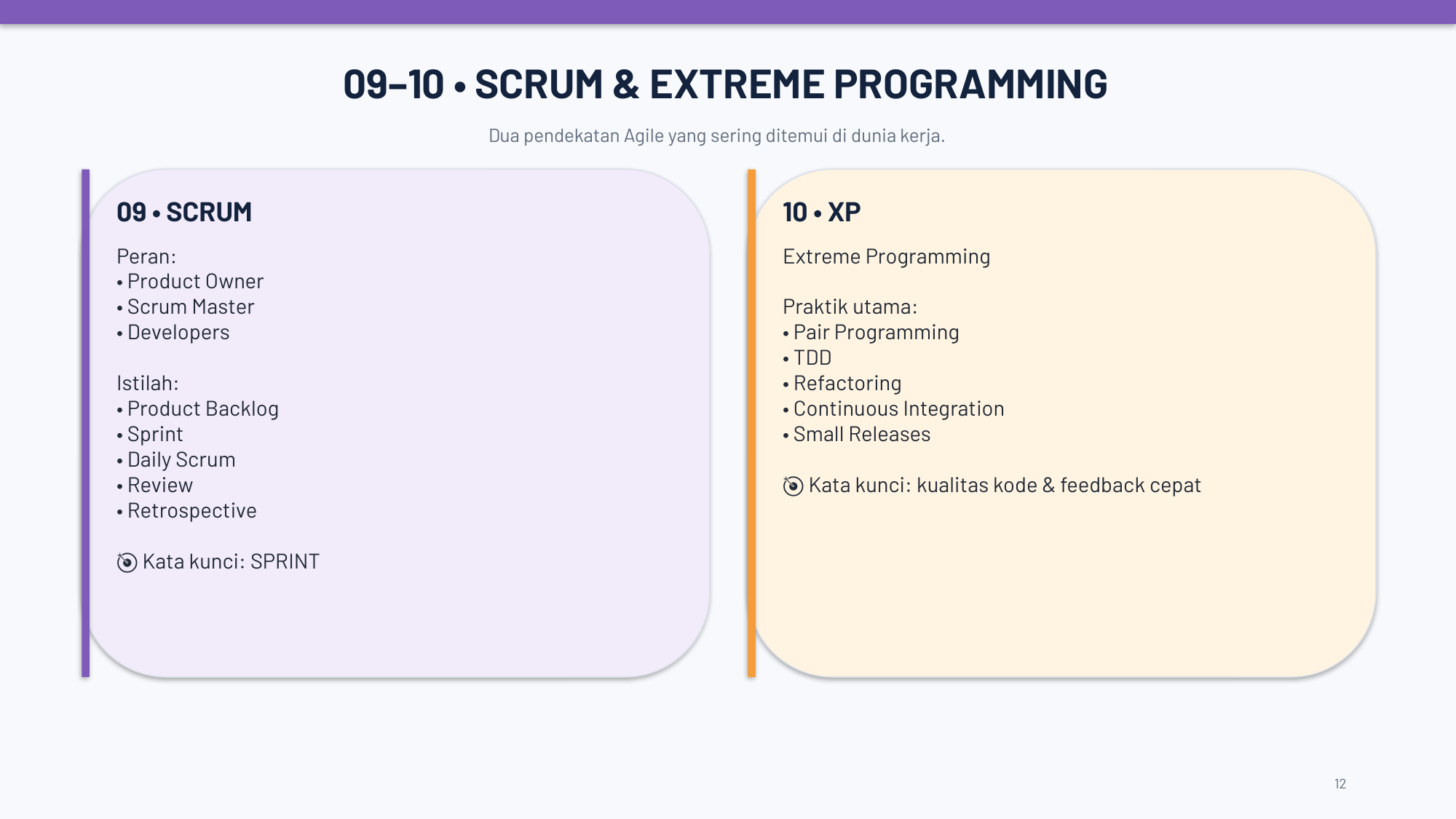

09–10 • SCRUM & EXTREME PROGRAMMING
Dua pendekatan Agile yang sering ditemui di dunia kerja.

09 • SCRUM
10 • XP
Peran:
• Product Owner
• Scrum Master
• Developers
Istilah:
• Product Backlog
• Sprint
• Daily Scrum
• Review
• Retrospective
🎯 Kata kunci: SPRINT
Extreme Programming
Praktik utama:
• Pair Programming
• TDD
• Refactoring
• Continuous Integration
• Small Releases
🎯 Kata kunci: kualitas kode & feedback cepat
12